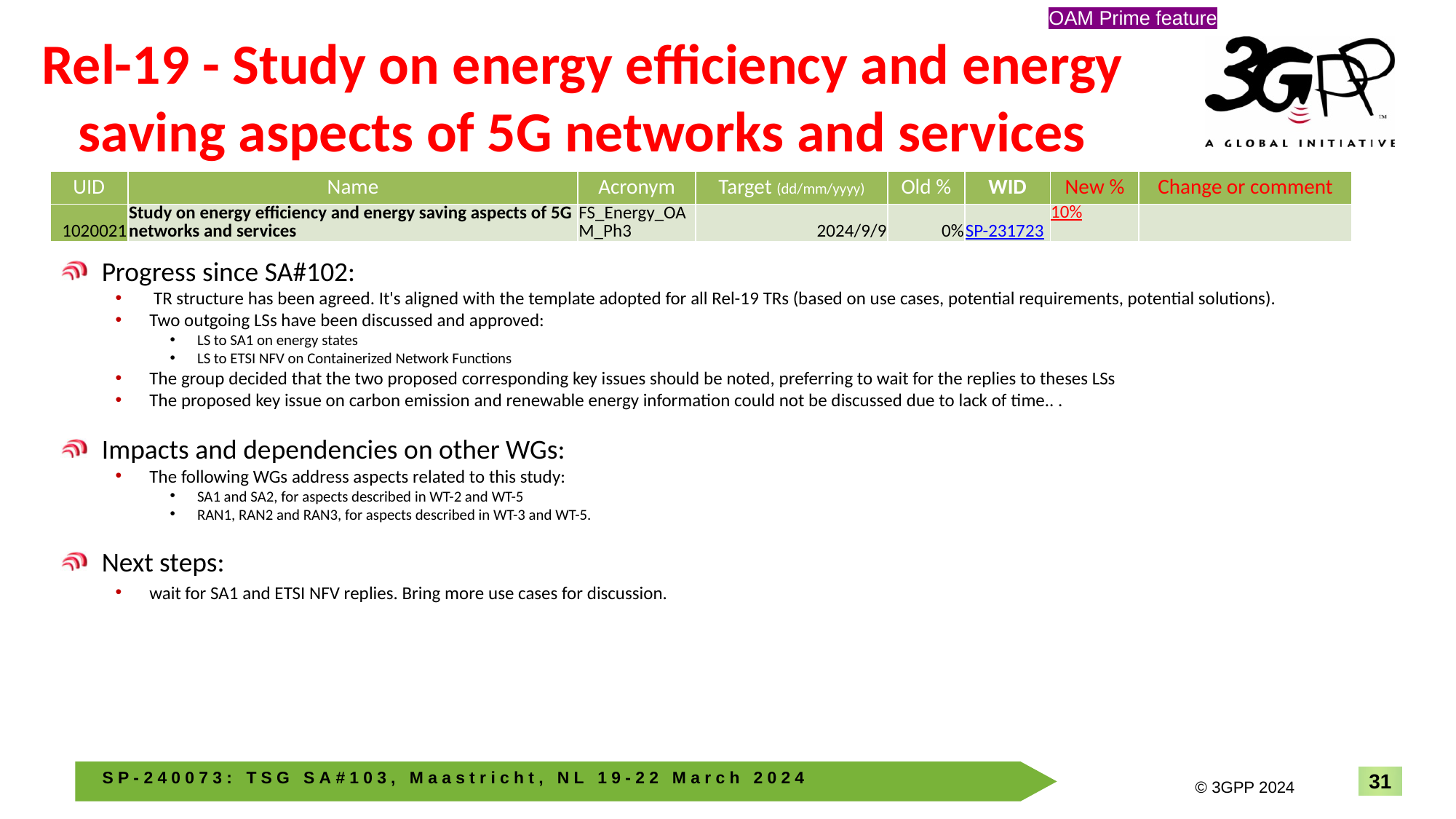

OAM Prime feature
# Rel-19 - Study on energy efficiency and energy saving aspects of 5G networks and services
| UID | Name | Acronym | Target (dd/mm/yyyy) | Old % | WID | New % | Change or comment |
| --- | --- | --- | --- | --- | --- | --- | --- |
| 1020021 | Study on energy efficiency and energy saving aspects of 5G networks and services | FS\_Energy\_OAM\_Ph3 | 2024/9/9 | 0% | SP-231723 | 10% |  |
Progress since SA#102:
 TR structure has been agreed. It's aligned with the template adopted for all Rel-19 TRs (based on use cases, potential requirements, potential solutions).
Two outgoing LSs have been discussed and approved:
LS to SA1 on energy states
LS to ETSI NFV on Containerized Network Functions
The group decided that the two proposed corresponding key issues should be noted, preferring to wait for the replies to theses LSs
The proposed key issue on carbon emission and renewable energy information could not be discussed due to lack of time.. .

Impacts and dependencies on other WGs:
The following WGs address aspects related to this study:
SA1 and SA2, for aspects described in WT-2 and WT-5
RAN1, RAN2 and RAN3, for aspects described in WT-3 and WT-5.

Next steps:
wait for SA1 and ETSI NFV replies. Bring more use cases for discussion.